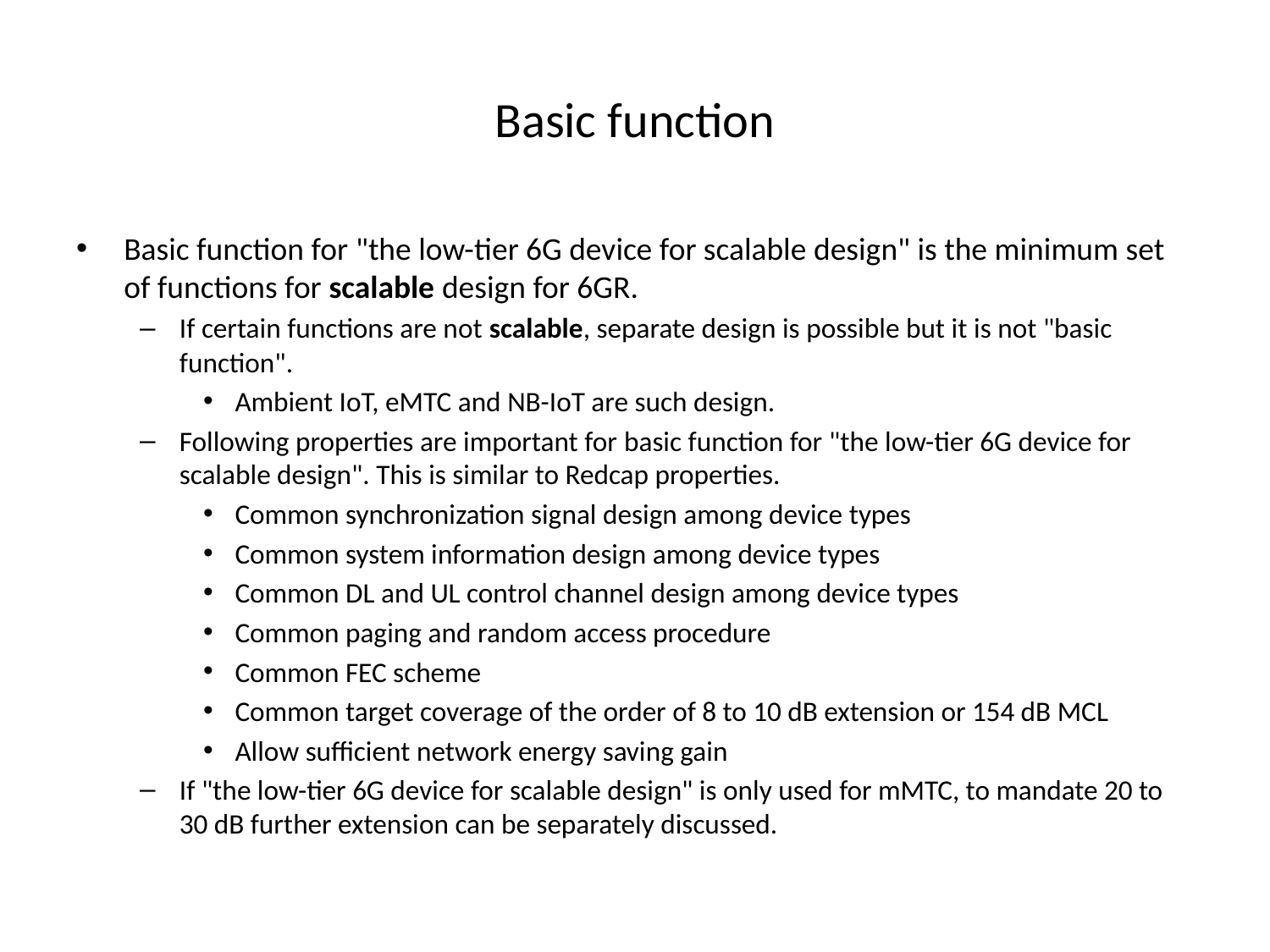

# Basic function
Basic function for "the low-tier 6G device for scalable design" is the minimum set of functions for scalable design for 6GR.
If certain functions are not scalable, separate design is possible but it is not "basic function".
Ambient IoT, eMTC and NB-IoT are such design.
Following properties are important for basic function for "the low-tier 6G device for scalable design". This is similar to Redcap properties.
Common synchronization signal design among device types
Common system information design among device types
Common DL and UL control channel design among device types
Common paging and random access procedure
Common FEC scheme
Common target coverage of the order of 8 to 10 dB extension or 154 dB MCL
Allow sufficient network energy saving gain
If "the low-tier 6G device for scalable design" is only used for mMTC, to mandate 20 to 30 dB further extension can be separately discussed.